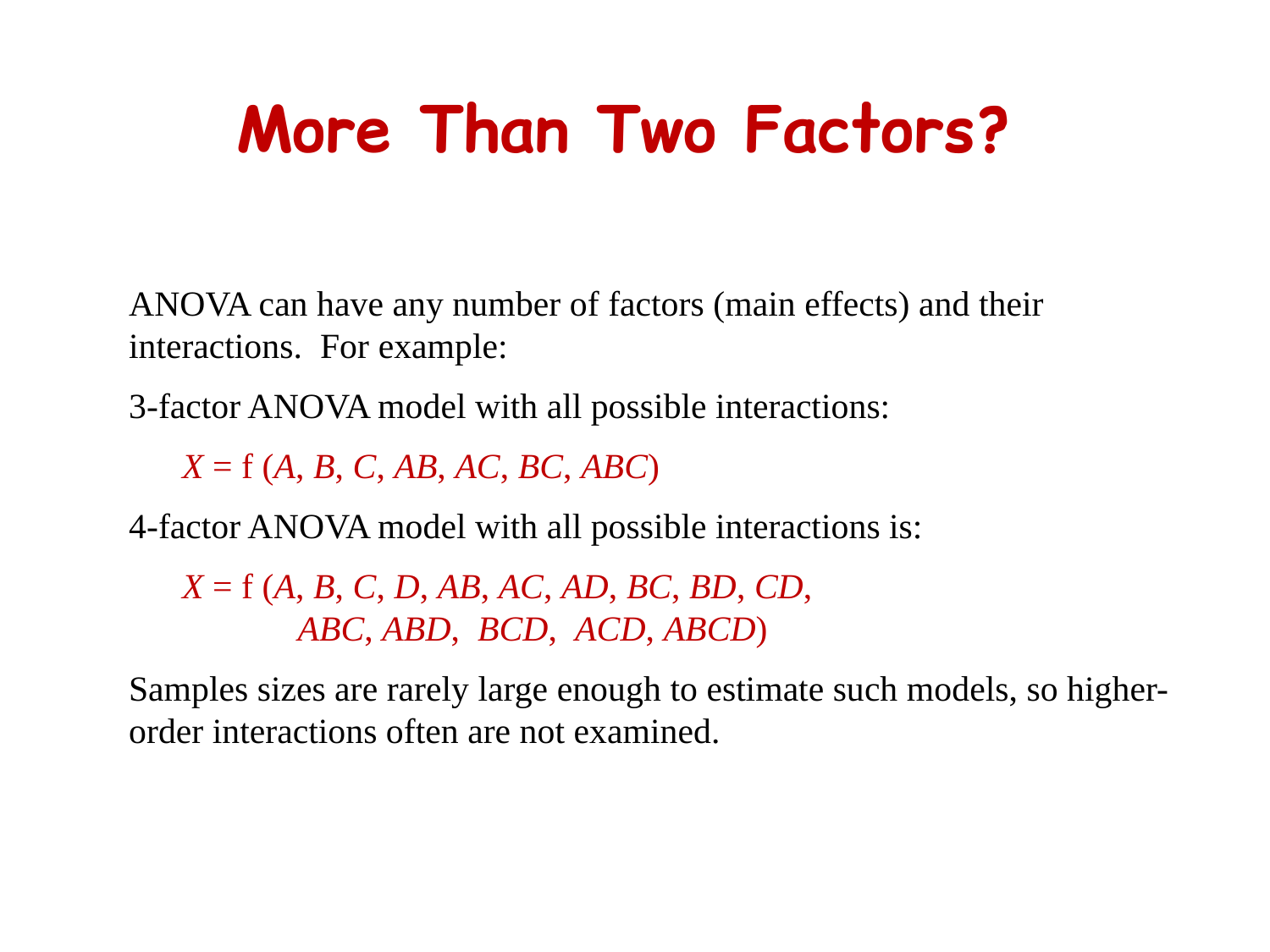

# More Than Two Factors?
ANOVA can have any number of factors (main effects) and their interactions.  For example:
3-factor ANOVA model with all possible interactions:
      X = f (A, B, C, AB, AC, BC, ABC)
4-factor ANOVA model with all possible interactions is:
      X = f (A, B, C, D, AB, AC, AD, BC, BD, CD,
                   ABC, ABD,  BCD,  ACD, ABCD)
Samples sizes are rarely large enough to estimate such models, so higher-order interactions often are not examined.